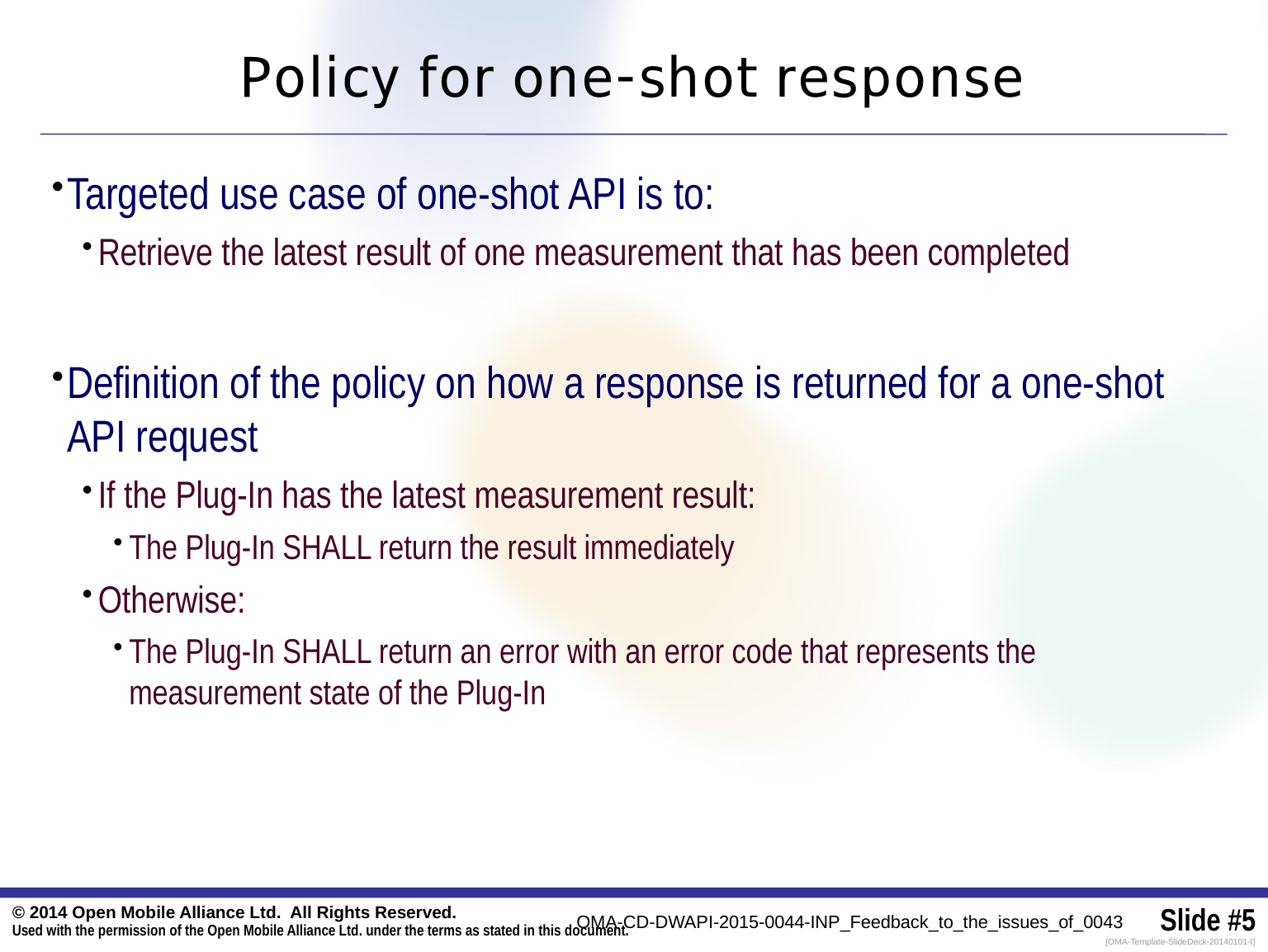

# Policy for one-shot response
Targeted use case of one-shot API is to:
Retrieve the latest result of one measurement that has been completed

Definition of the policy on how a response is returned for a one-shot API request
If the Plug-In has the latest measurement result:
The Plug-In SHALL return the result immediately
Otherwise:
The Plug-In SHALL return an error with an error code that represents the measurement state of the Plug-In